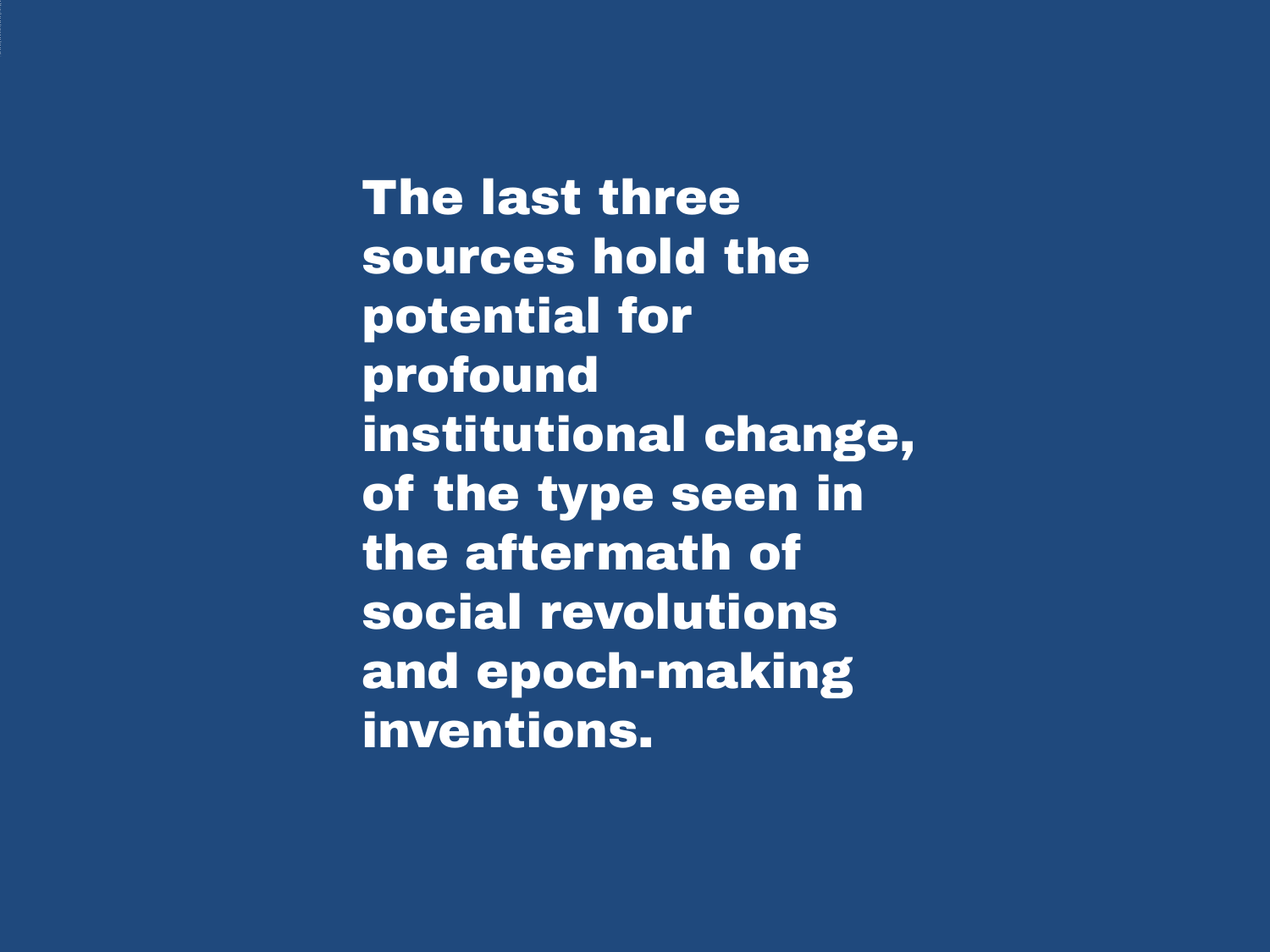

# The last three sources hold the potential for profound institutional change, ...
The last three sources hold the potential for profound institutional change, of the type seen in the aftermath of social revolutions and epoch-making inventions.